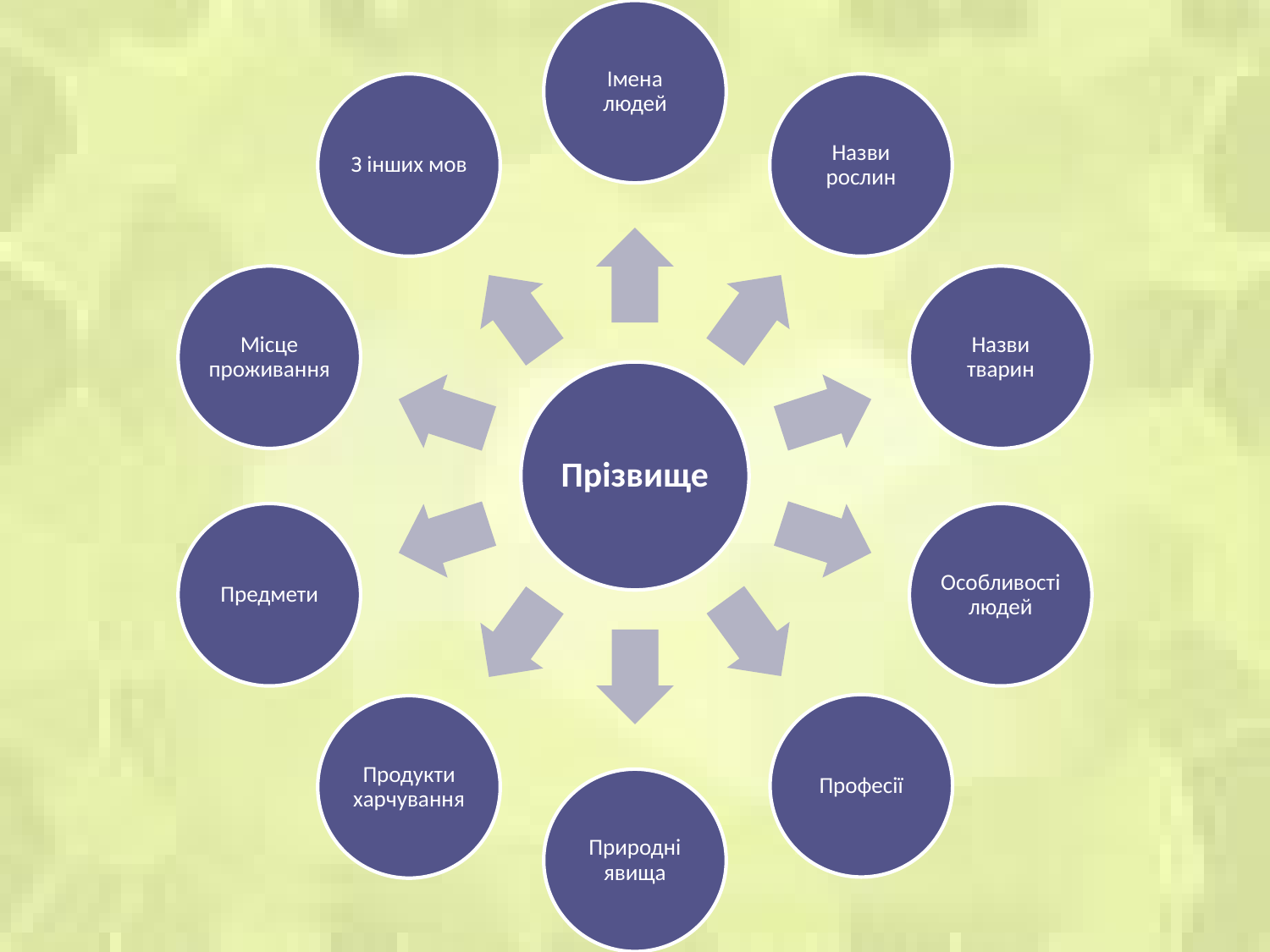

Прізвище

Імена людей

Назви рослин

Назви тварин

Особливості людей

Професії

Природні явища

Продукти харчування

Предмети

Місце проживання

З інших мов